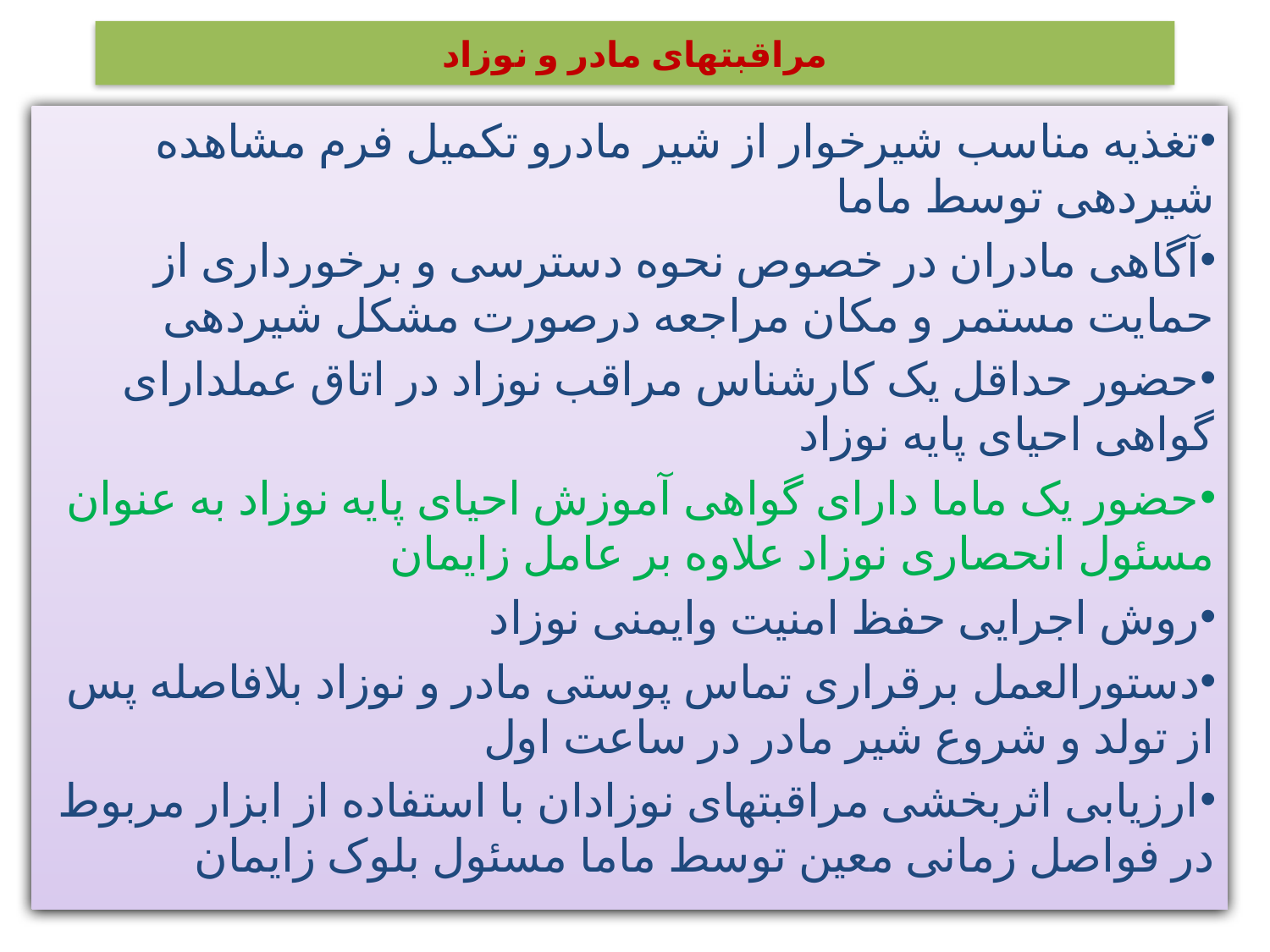

# مراقبت‏های مادر و نوزاد
تغذیه مناسب شیرخوار از شیر مادرو تکمیل فرم مشاهده شیردهی توسط ماما
آگاهی مادران در خصوص نحوه دسترسی و برخورداری از حمایت مستمر و مکان مراجعه درصورت مشکل شیردهی
حضور حداقل یک کارشناس مراقب نوزاد در اتاق عملدارای گواهی احیای پایه نوزاد
حضور یک ماما دارای گواهی آموزش احیای پایه نوزاد به عنوان مسئول انحصاری نوزاد علاوه بر عامل زایمان
روش اجرایی حفظ امنيت وایمنی نوزاد
دستورالعمل برقراری تماس پوستی مادر و نوزاد بلافاصله پس از تولد و شروع شیر مادر در ساعت اول
ارزیابی اثربخشی مراقبت‏های نوزادان با استفاده از ابزار مربوط در فواصل زمانی معین توسط ماما مسئول بلوک زایمان